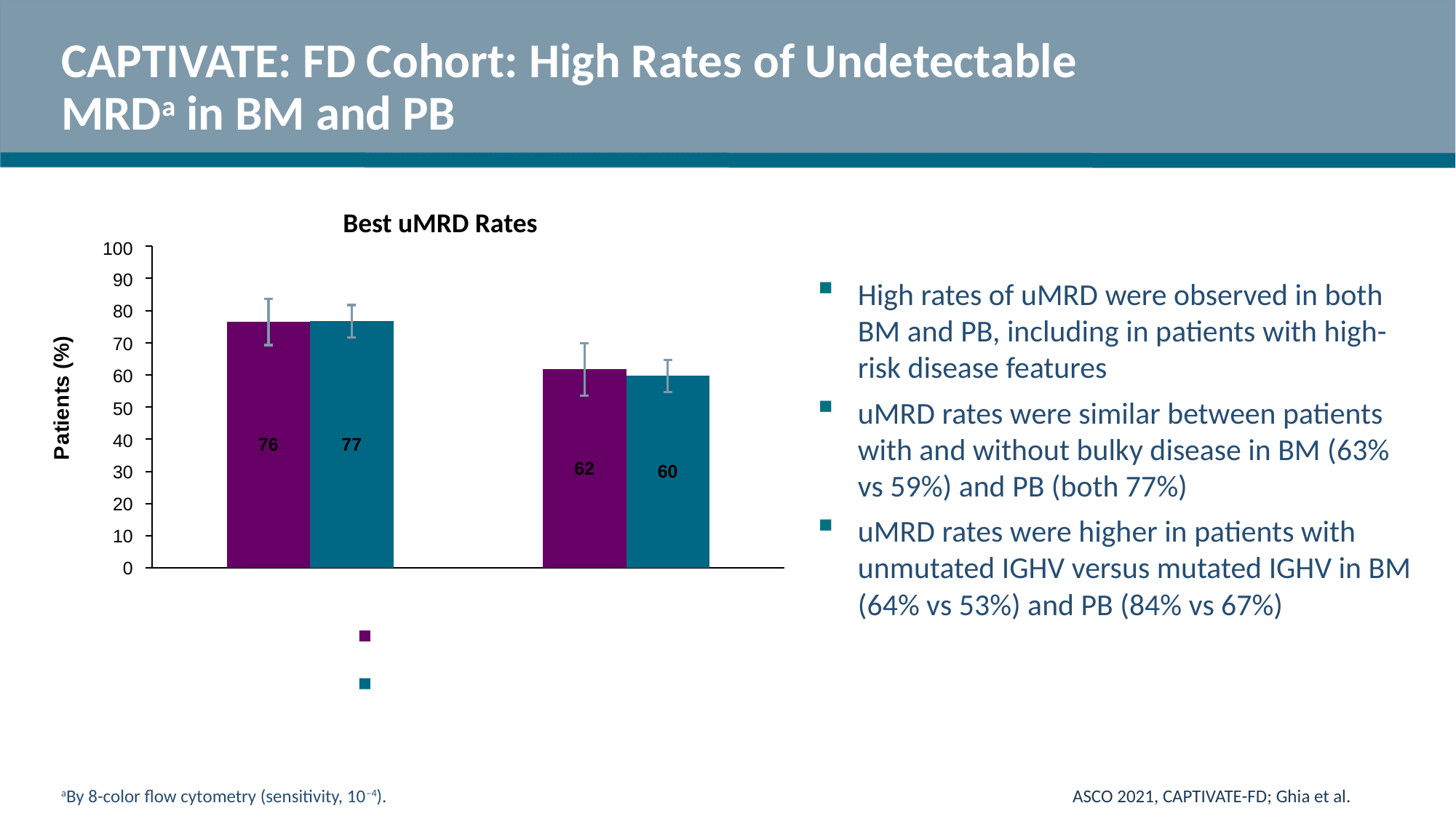

# CAPTIVATE: FD Cohort: High Rates of Undetectable MRDa in BM and PB
Best uMRD Rates

### Chart

| Category | Patients without del(17p)
n=136 | All treated patients
N=159 |
|---|---|---|
| Peripheral blood | 76.47 | 76.7 |
| Bone marrow | 61.8 | 59.7 |
100
90
80
70
60
50
40
30
20
10
0
High rates of uMRD were observed in both BM and PB, including in patients with high-risk disease features
uMRD rates were similar between patients with and without bulky disease in BM (63% vs 59%) and PB (both 77%)
uMRD rates were higher in patients with unmutated IGHV versus mutated IGHV in BM (64% vs 53%) and PB (84% vs 67%)
ASCO 2021, CAPTIVATE-FD; Ghia et al.
aBy 8-color flow cytometry (sensitivity, 10–4).